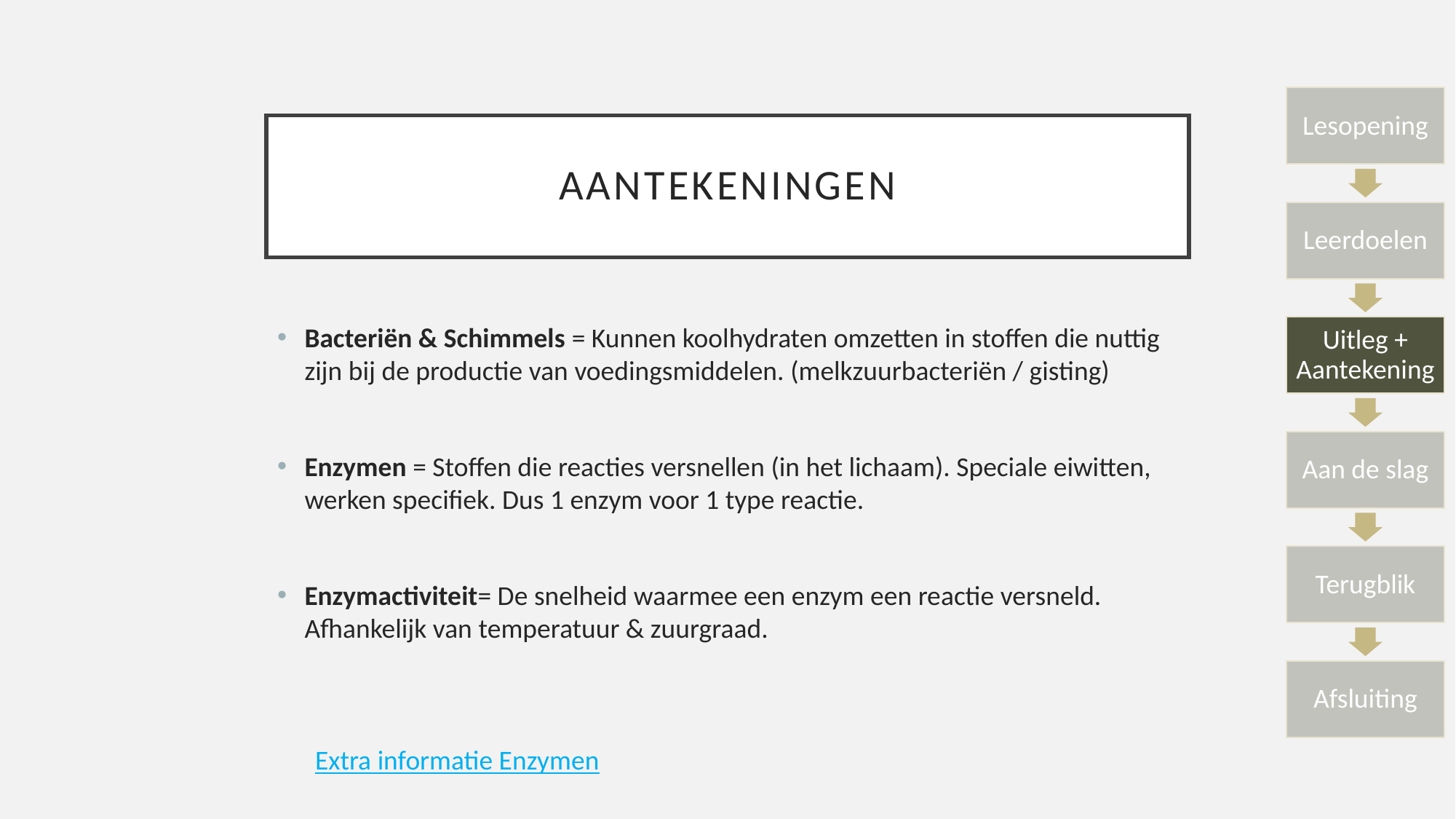

Lesopening

Leerdoelen

Uitleg + Aantekening

Aan de slag

Terugblik

Afsluiting
# Aantekeningen
Bacteriën & Schimmels = Kunnen koolhydraten omzetten in stoffen die nuttig zijn bij de productie van voedingsmiddelen. (melkzuurbacteriën / gisting)

Enzymen = Stoffen die reacties versnellen (in het lichaam). Speciale eiwitten, werken specifiek. Dus 1 enzym voor 1 type reactie.

Enzymactiviteit= De snelheid waarmee een enzym een reactie versneld. Afhankelijk van temperatuur & zuurgraad.

Extra informatie Enzymen